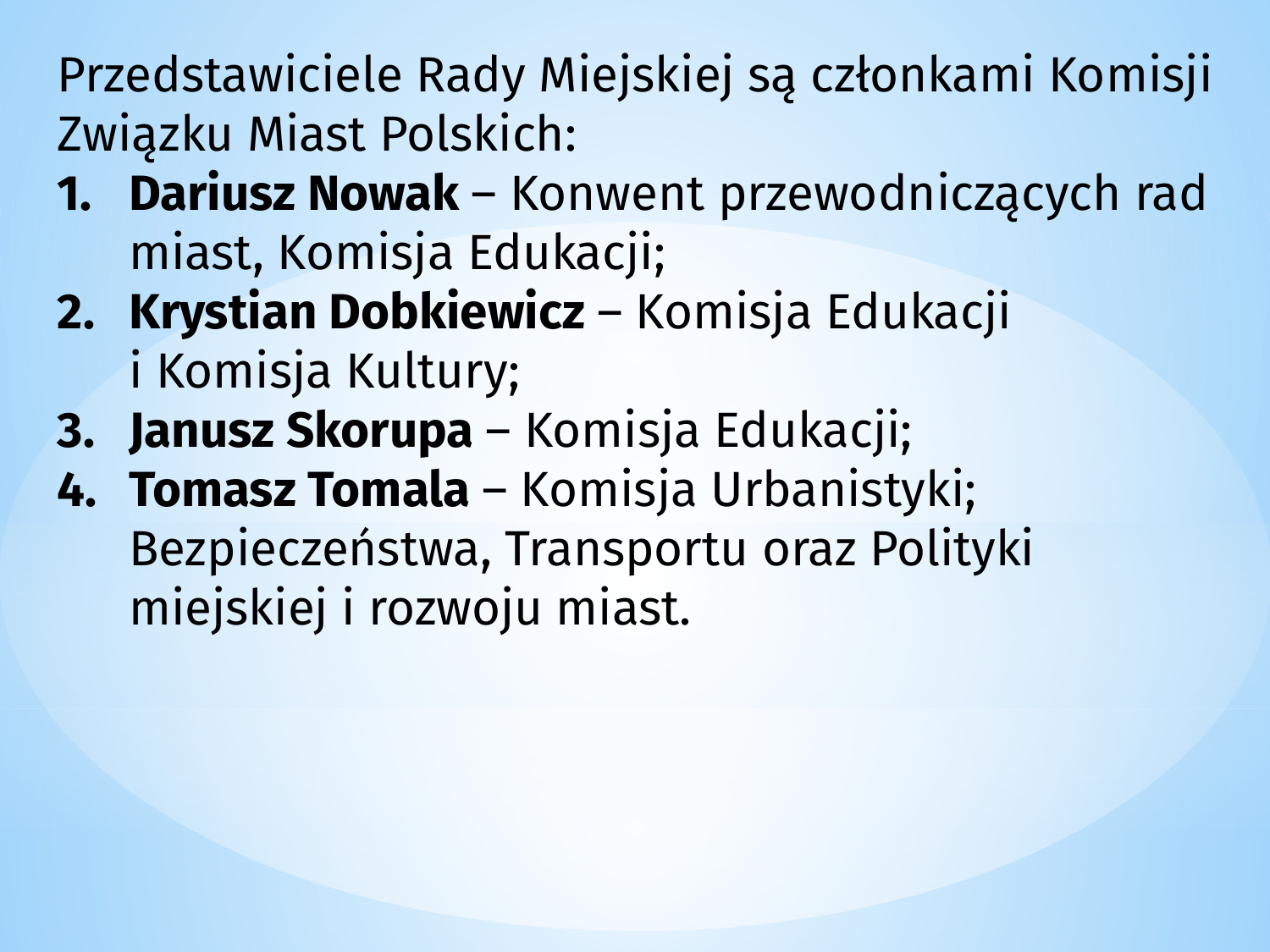

Przedstawiciele Rady Miejskiej są członkami Komisji Związku Miast Polskich:
Dariusz Nowak – Konwent przewodniczących rad miast, Komisja Edukacji;
Krystian Dobkiewicz – Komisja Edukacji
i Komisja Kultury;
Janusz Skorupa – Komisja Edukacji;
Tomasz Tomala – Komisja Urbanistyki; Bezpieczeństwa, Transportu oraz Polityki miejskiej i rozwoju miast.